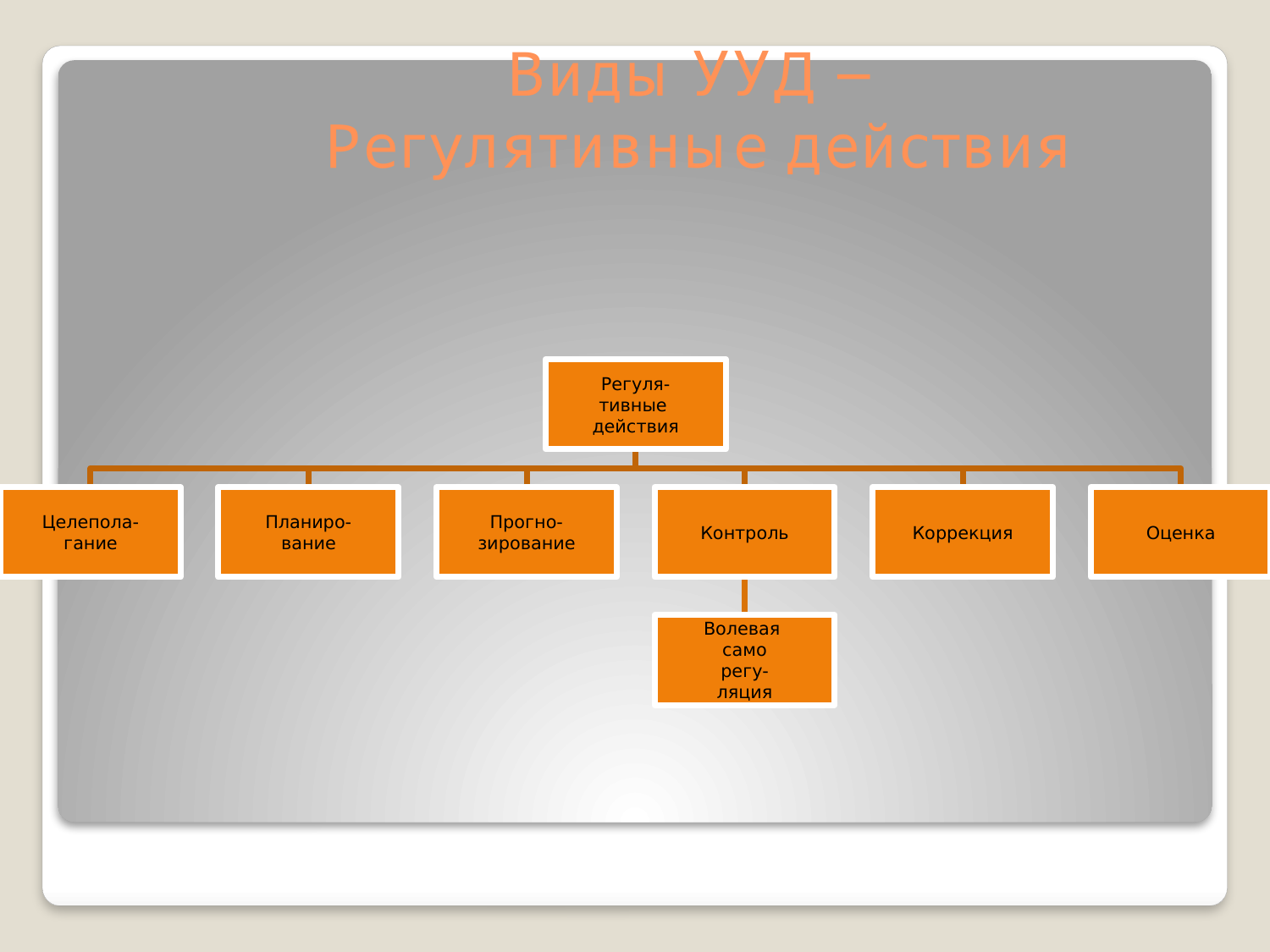

# Виды УУД – Регулятивные действия
Регуля-
тивные
действия
Целепола-
гание
Планиро-
вание
Прогно-
зирование
Контроль
Волевая
само
регу-
ляция
Коррекция
Оценка